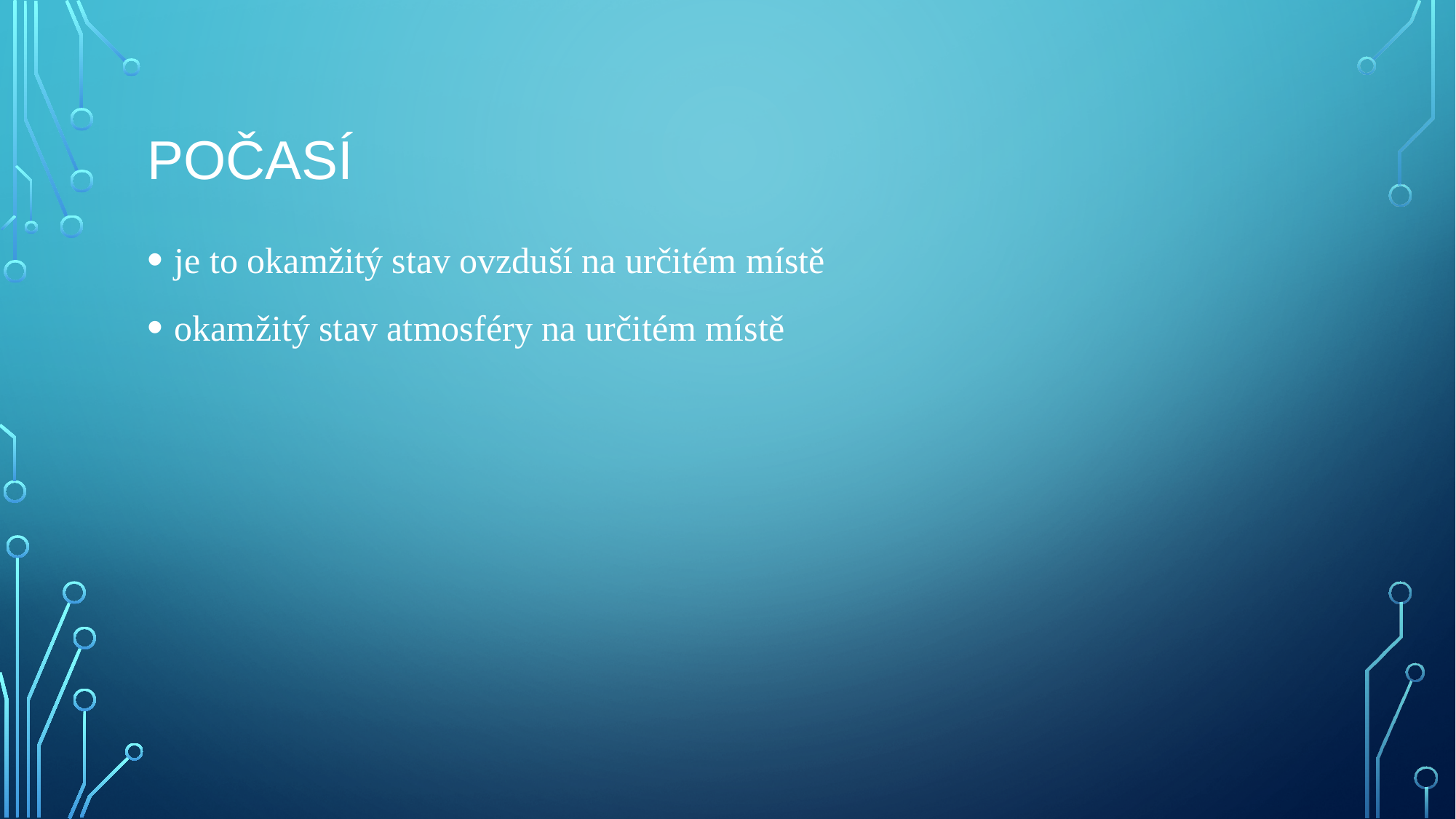

# počasí
je to okamžitý stav ovzduší na určitém místě
okamžitý stav atmosféry na určitém místě